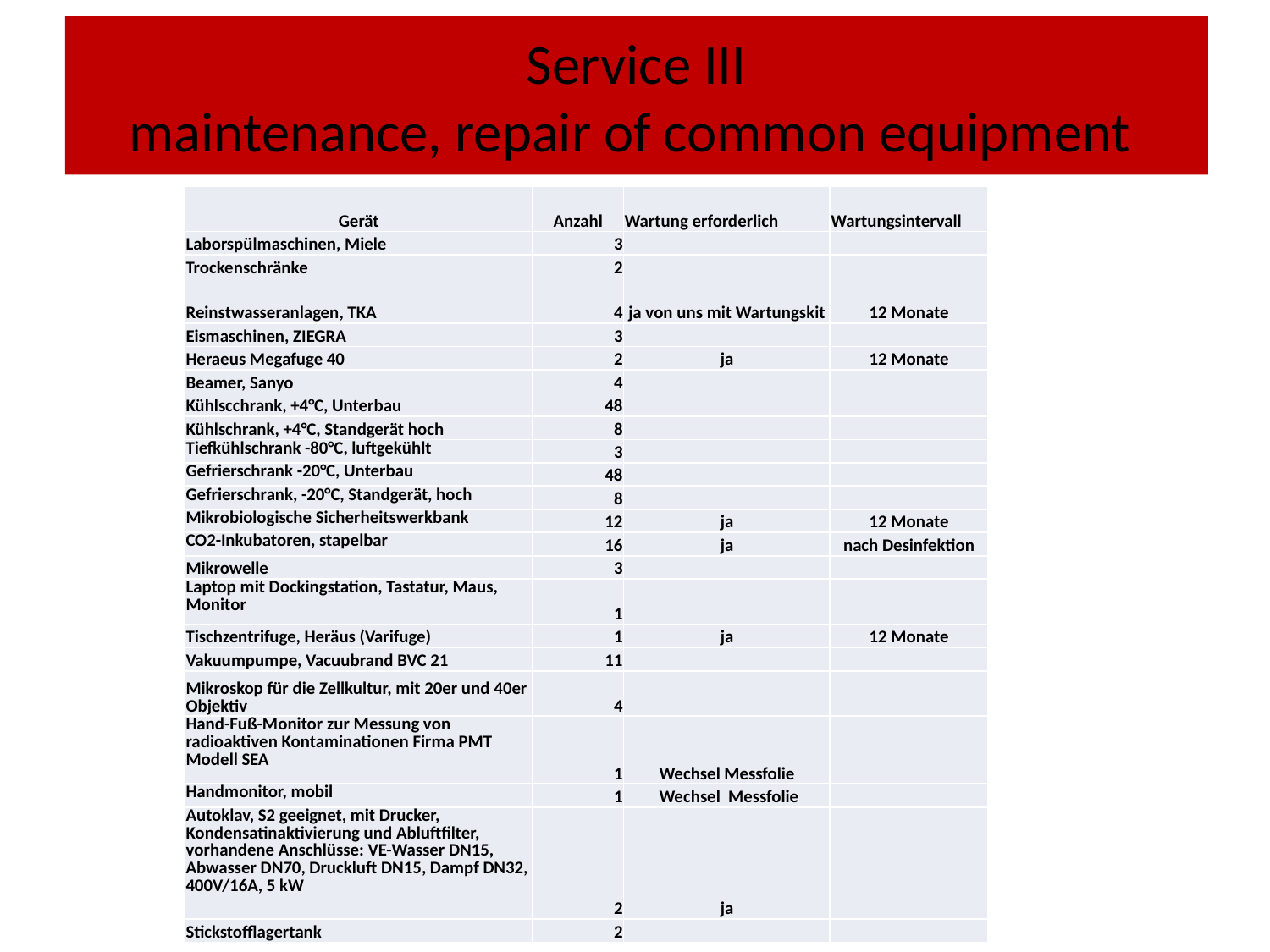

# Service III maintenance, repair of common equipment
| Gerät | Anzahl | Wartung erforderlich | Wartungsintervall |
| --- | --- | --- | --- |
| Laborspülmaschinen, Miele | 3 |  |  |
| Trockenschränke | 2 |  |  |
| Reinstwasseranlagen, TKA | 4 | ja von uns mit Wartungskit | 12 Monate |
| Eismaschinen, ZIEGRA | 3 |  |  |
| Heraeus Megafuge 40 | 2 | ja | 12 Monate |
| Beamer, Sanyo | 4 |  |  |
| Kühlscchrank, +4°C, Unterbau | 48 |  |  |
| Kühlschrank, +4°C, Standgerät hoch | 8 |  |  |
| Tiefkühlschrank -80°C, luftgekühlt | 3 |  |  |
| Gefrierschrank -20°C, Unterbau | 48 |  |  |
| Gefrierschrank, -20°C, Standgerät, hoch | 8 |  |  |
| Mikrobiologische Sicherheitswerkbank | 12 | ja | 12 Monate |
| CO2-Inkubatoren, stapelbar | 16 | ja | nach Desinfektion |
| Mikrowelle | 3 |  |  |
| Laptop mit Dockingstation, Tastatur, Maus, Monitor | 1 |  |  |
| Tischzentrifuge, Heräus (Varifuge) | 1 | ja | 12 Monate |
| Vakuumpumpe, Vacuubrand BVC 21 | 11 |  |  |
| Mikroskop für die Zellkultur, mit 20er und 40er Objektiv | 4 |  |  |
| Hand-Fuß-Monitor zur Messung von radioaktiven Kontaminationen Firma PMT Modell SEA | 1 | Wechsel Messfolie |  |
| Handmonitor, mobil | 1 | Wechsel Messfolie |  |
| Autoklav, S2 geeignet, mit Drucker, Kondensatinaktivierung und Abluftfilter, vorhandene Anschlüsse: VE-Wasser DN15, Abwasser DN70, Druckluft DN15, Dampf DN32, 400V/16A, 5 kW | 2 | ja |  |
| Stickstofflagertank | 2 |  |  |